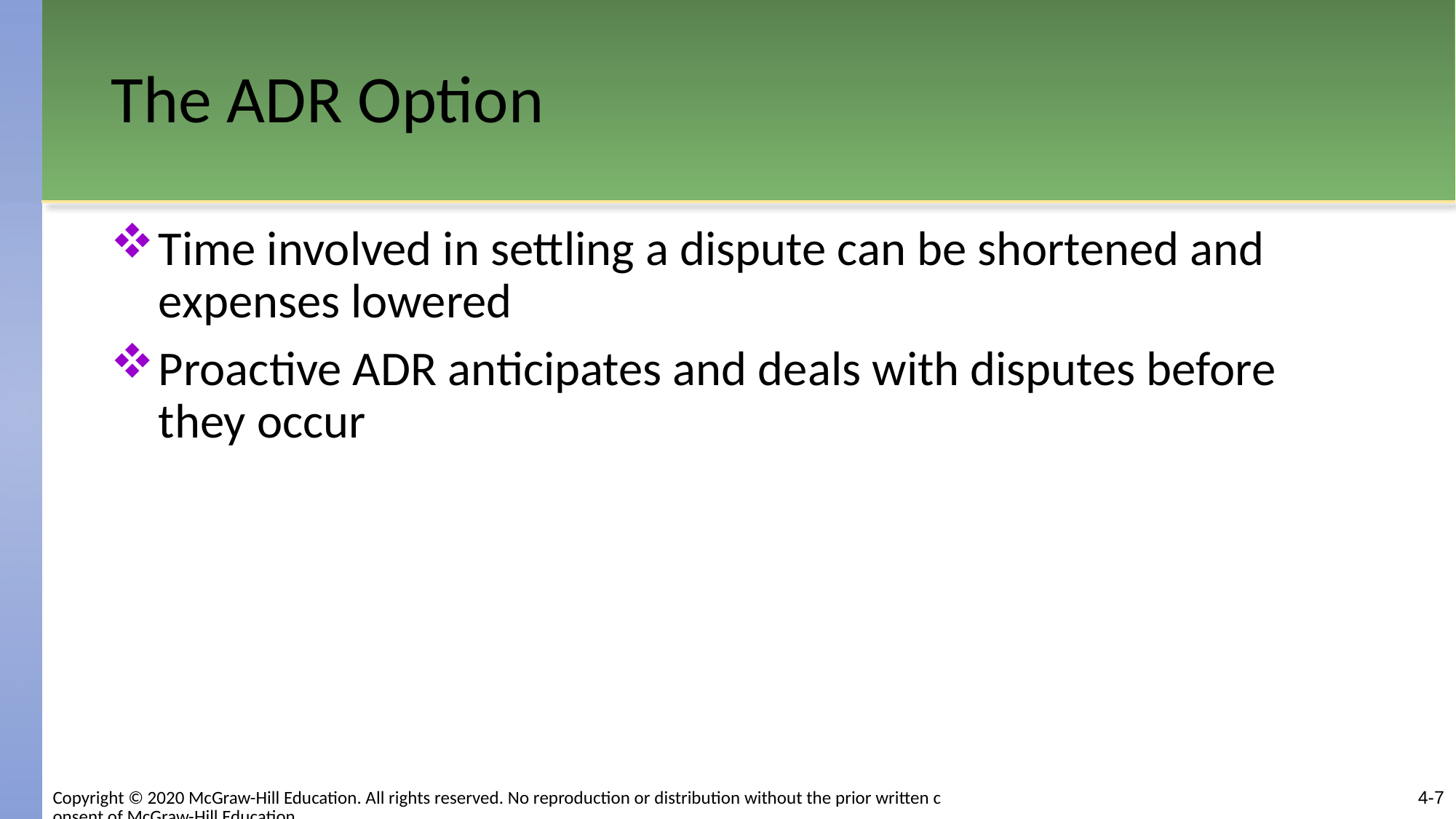

# The ADR Option
Time involved in settling a dispute can be shortened and expenses lowered
Proactive ADR anticipates and deals with disputes before they occur
4-7
Copyright © 2020 McGraw-Hill Education. All rights reserved. No reproduction or distribution without the prior written consent of McGraw-Hill Education.